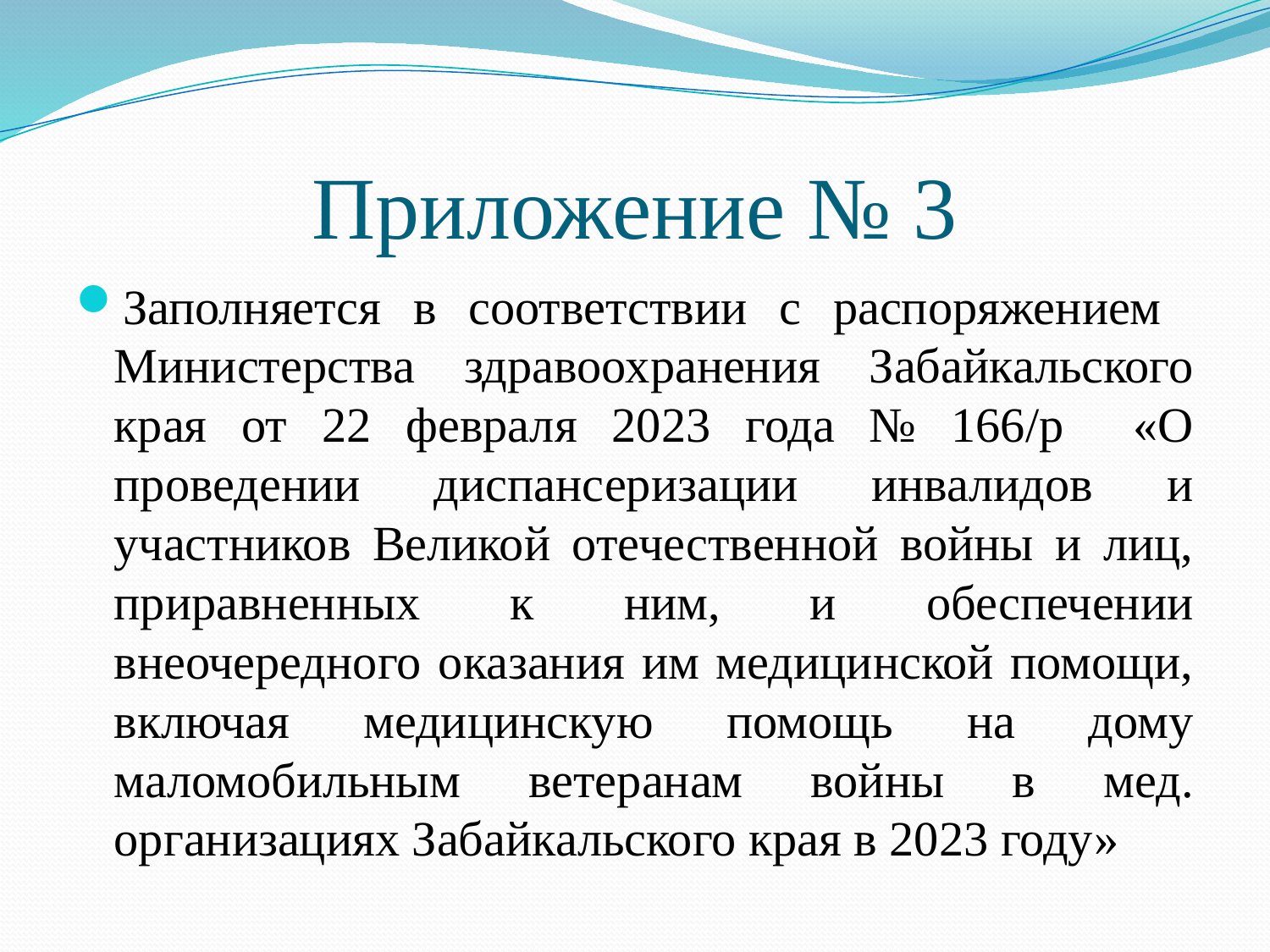

# Приложение № 3
Заполняется в соответствии с распоряжением  Министерства здравоохранения Забайкальского края от 22 февраля 2023 года № 166/р  «О проведении диспансеризации инвалидов и участников Великой отечественной войны и лиц, приравненных к ним, и обеспечении внеочередного оказания им медицинской помощи, включая медицинскую помощь на дому маломобильным ветеранам войны в мед. организациях Забайкальского края в 2023 году»